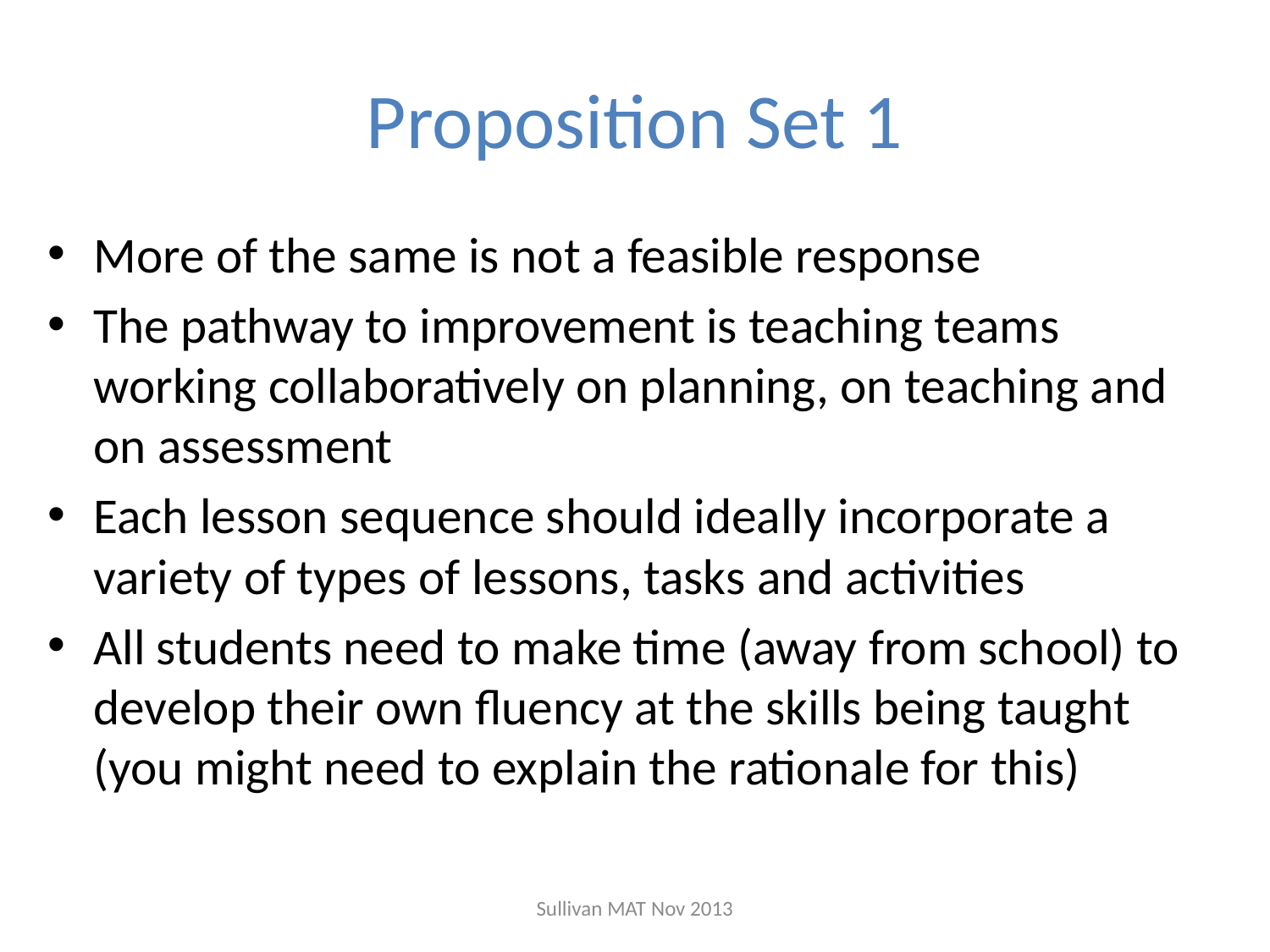

# Proposition Set 1
More of the same is not a feasible response
The pathway to improvement is teaching teams working collaboratively on planning, on teaching and on assessment
Each lesson sequence should ideally incorporate a variety of types of lessons, tasks and activities
All students need to make time (away from school) to develop their own fluency at the skills being taught (you might need to explain the rationale for this)

Sullivan MAT Nov 2013